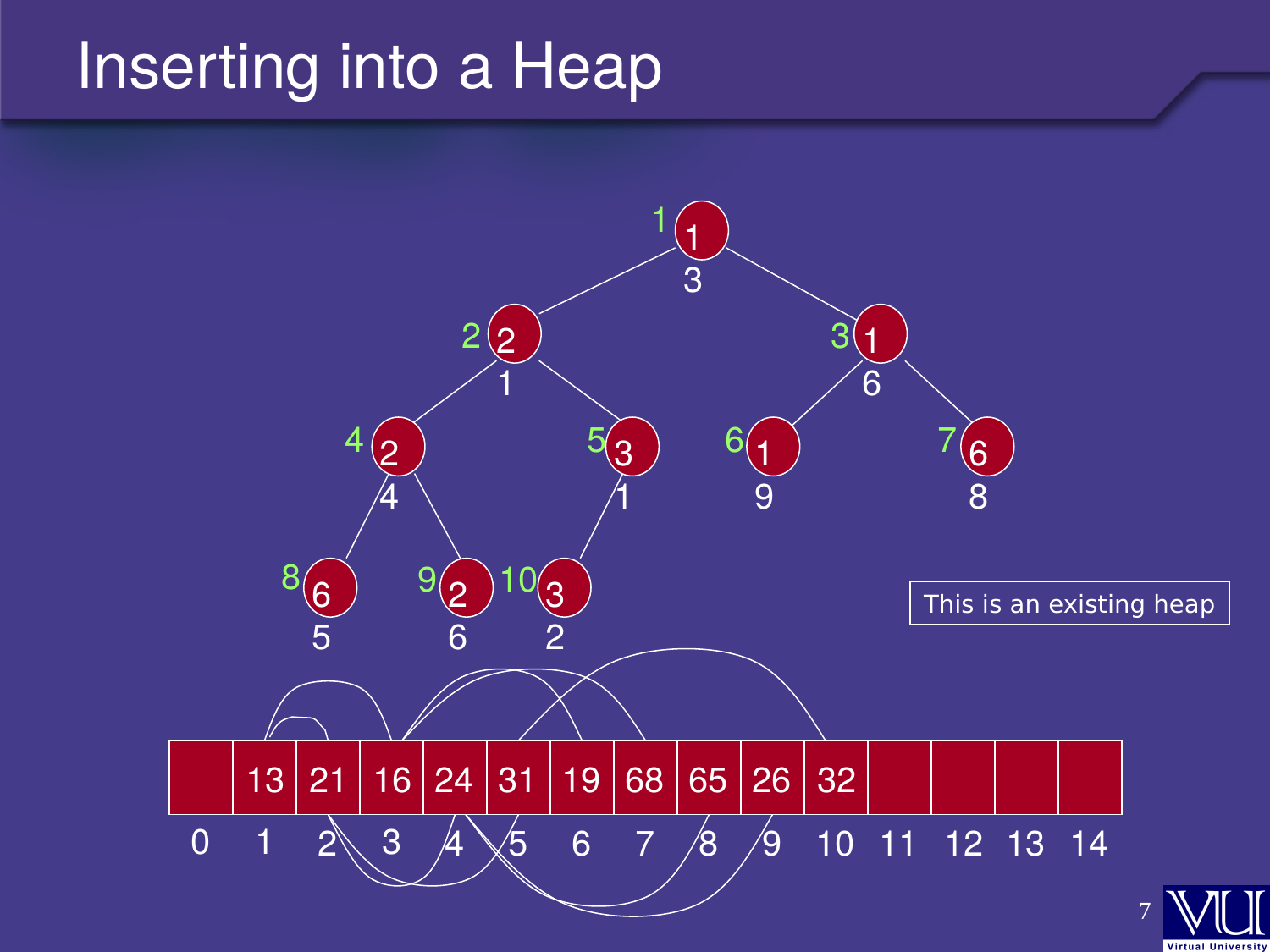

# Inserting into a Heap
1

13

21

16
2
3
4
5
6
7

24

31

19

68
8
9
10

65

26

32
This is an existing heap

13
21
16
24
31
19
68
65
26
32
0
1
3
2

4

5
6
7
8
9
10
11
12
13
14
7